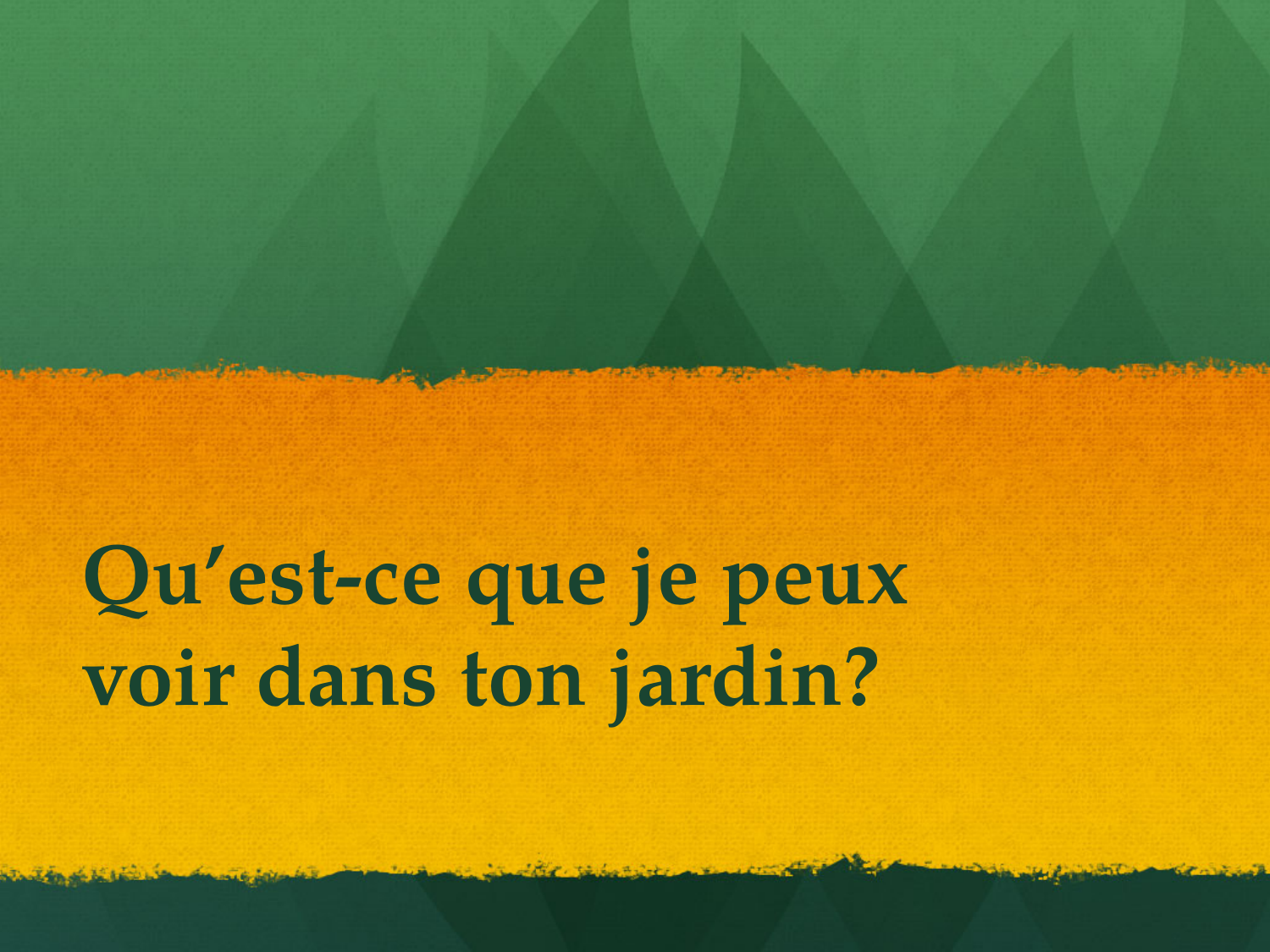

# Qu’est-ce que je peux voir dans ton jardin?